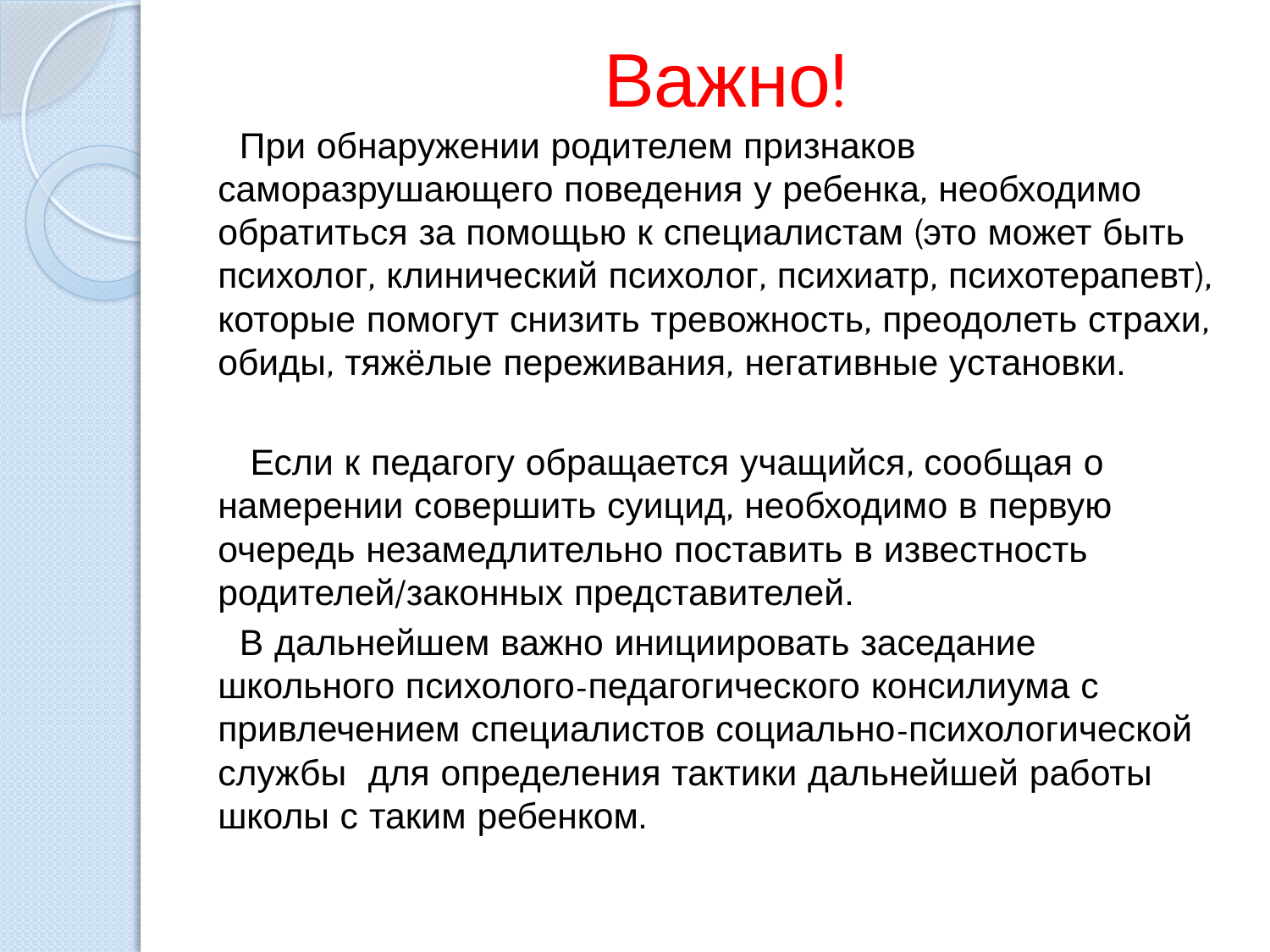

# Важно!
  При обнаружении родителем признаков саморазрушающего поведения у ребенка, необходимо обратиться за помощью к специалистам (это может быть психолог, клинический психолог, психиатр, психотерапевт), которые помогут снизить тревожность, преодолеть страхи, обиды, тяжёлые переживания, негативные установки.

   Если к педагогу обращается учащийся, сообщая о намерении совершить суицид, необходимо в первую очередь незамедлительно поставить в известность родителей/законных представителей.
  В дальнейшем важно инициировать заседание школьного психолого-педагогического консилиума с привлечением специалистов социально-психологической службы  для определения тактики дальнейшей работы школы с таким ребенком.